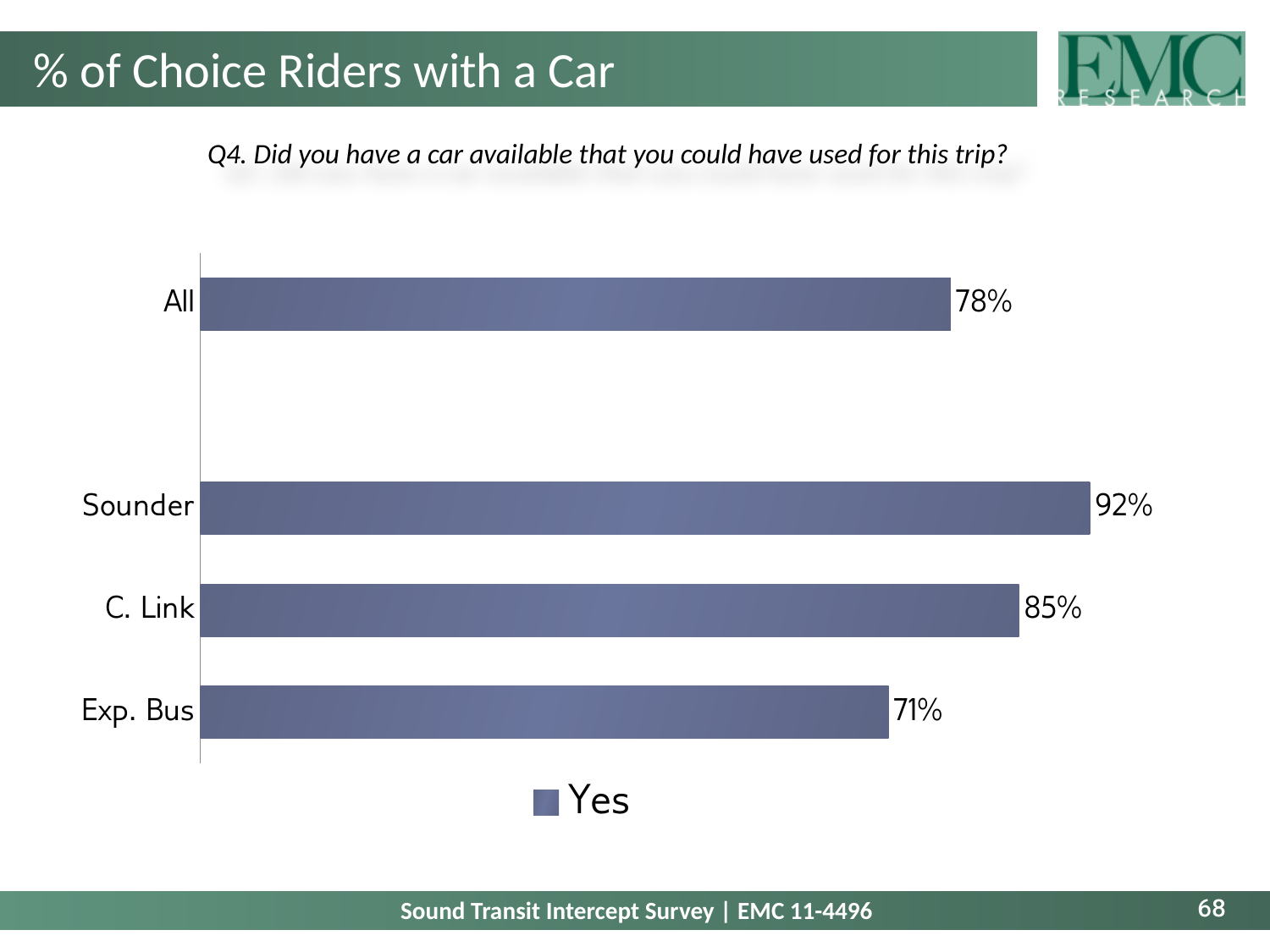

# % of Choice Riders with a Car
Q4. Did you have a car available that you could have used for this trip?

### Chart

| Category | Yes |
|---|---|
| Exp. Bus | 0.714374838019037 |
| C. Link | 0.8495929274042296 |
| Sounder | 0.9232968500492137 |
|  | None |
| All | 0.7787584303457008 |